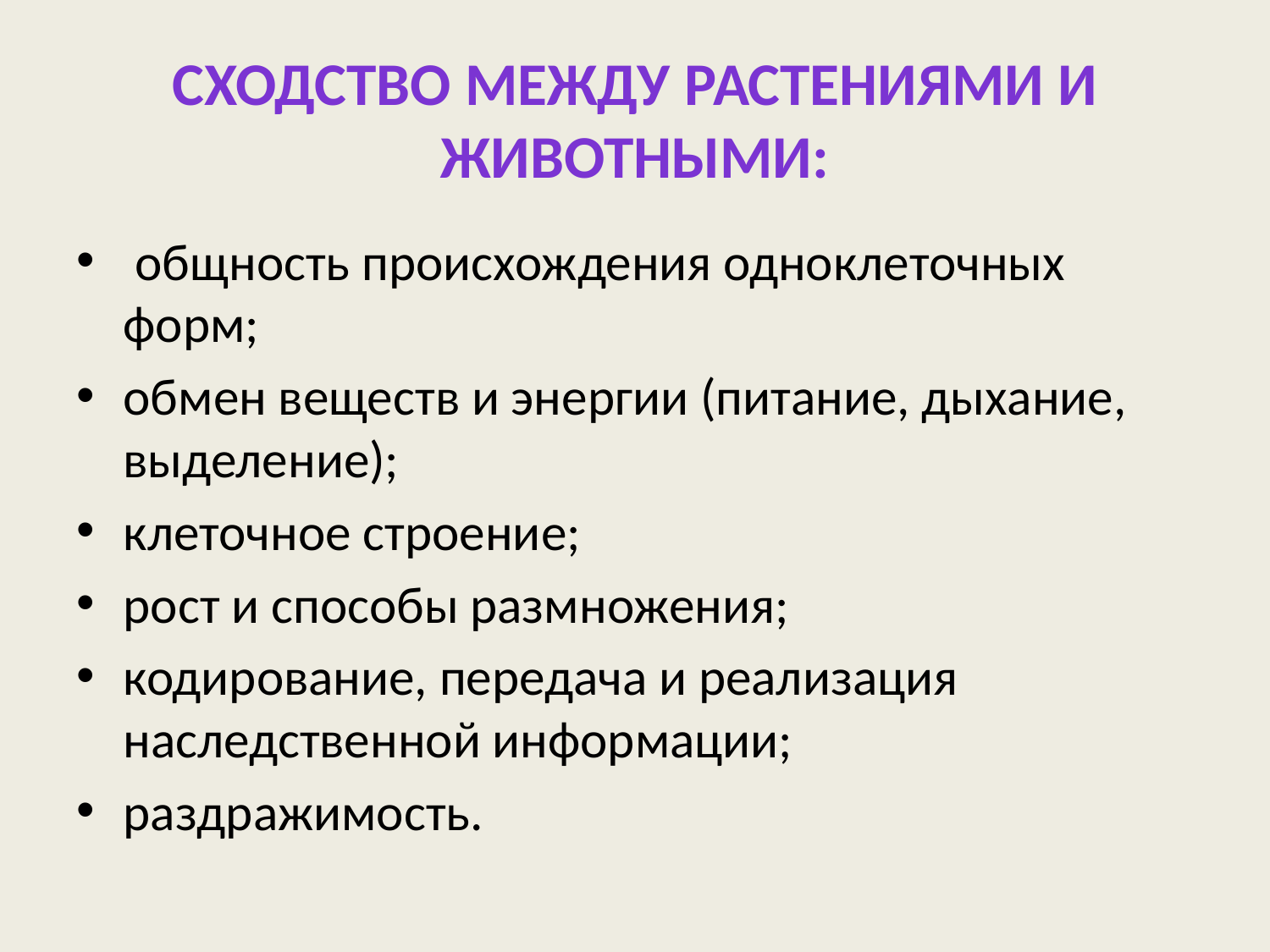

# Сходство между растениями и животными:
 общность происхождения одноклеточных форм;
обмен веществ и энергии (питание, дыхание, выделение);
клеточное строение;
рост и способы размножения;
кодирование, передача и реализация наследственной информации;
раздражимость.